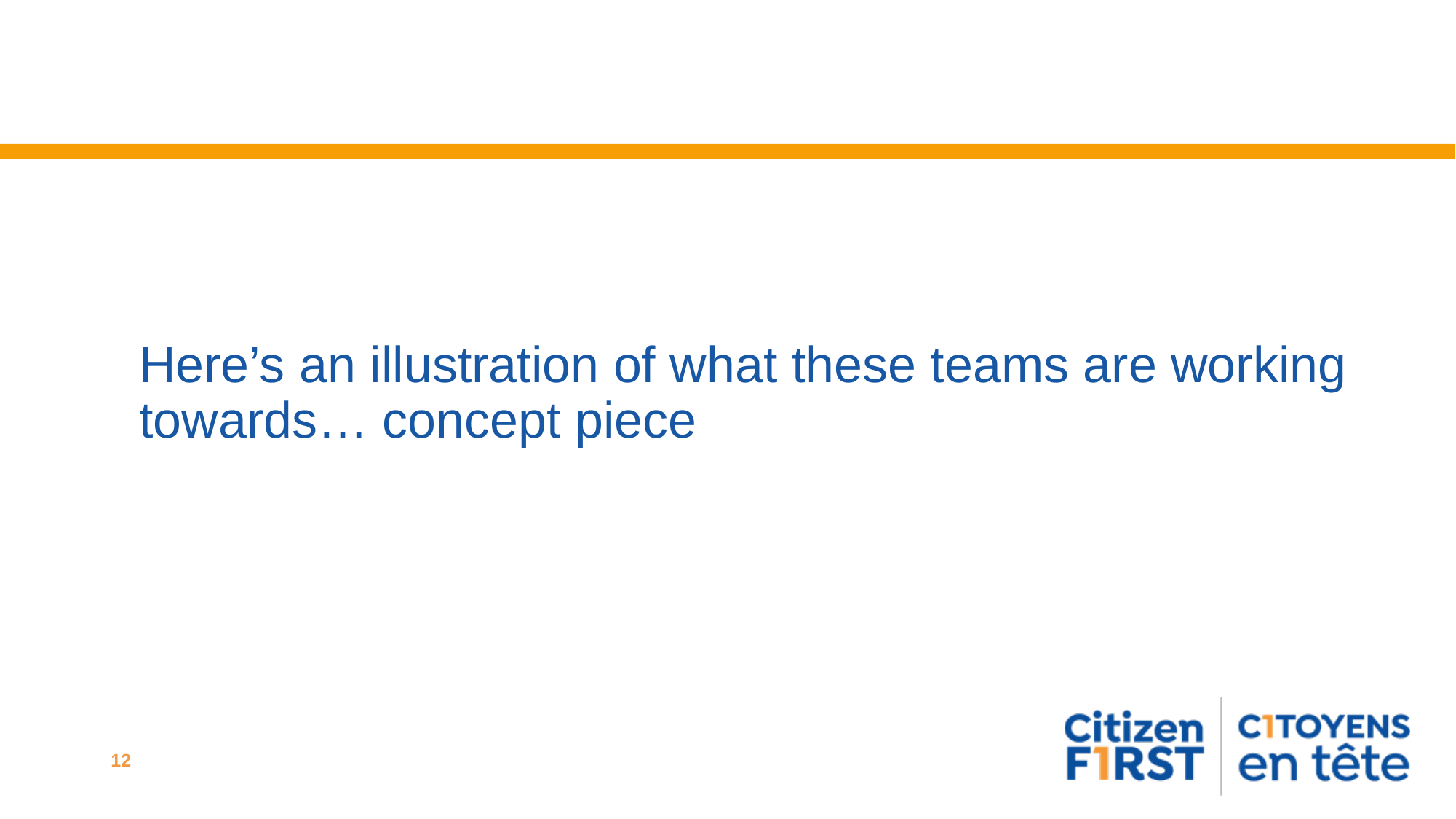

# Here’s an illustration of what these teams are working towards… concept piece
12